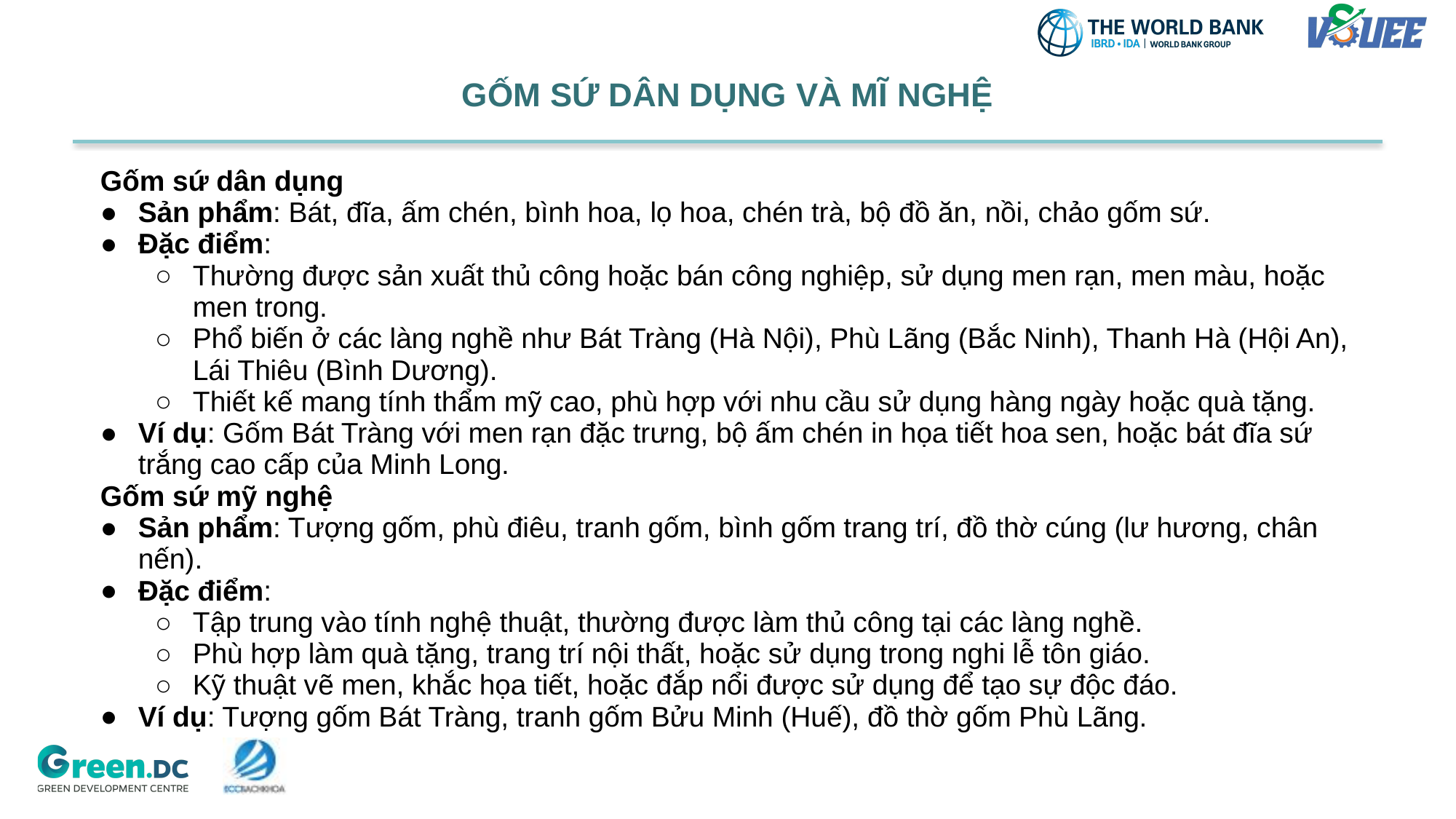

# GỐM SỨ DÂN DỤNG VÀ MĨ NGHỆ
Gốm sứ dân dụng
Sản phẩm: Bát, đĩa, ấm chén, bình hoa, lọ hoa, chén trà, bộ đồ ăn, nồi, chảo gốm sứ.
Đặc điểm:
Thường được sản xuất thủ công hoặc bán công nghiệp, sử dụng men rạn, men màu, hoặc men trong.
Phổ biến ở các làng nghề như Bát Tràng (Hà Nội), Phù Lãng (Bắc Ninh), Thanh Hà (Hội An), Lái Thiêu (Bình Dương).
Thiết kế mang tính thẩm mỹ cao, phù hợp với nhu cầu sử dụng hàng ngày hoặc quà tặng.
Ví dụ: Gốm Bát Tràng với men rạn đặc trưng, bộ ấm chén in họa tiết hoa sen, hoặc bát đĩa sứ trắng cao cấp của Minh Long.
Gốm sứ mỹ nghệ
Sản phẩm: Tượng gốm, phù điêu, tranh gốm, bình gốm trang trí, đồ thờ cúng (lư hương, chân nến).
Đặc điểm:
Tập trung vào tính nghệ thuật, thường được làm thủ công tại các làng nghề.
Phù hợp làm quà tặng, trang trí nội thất, hoặc sử dụng trong nghi lễ tôn giáo.
Kỹ thuật vẽ men, khắc họa tiết, hoặc đắp nổi được sử dụng để tạo sự độc đáo.
Ví dụ: Tượng gốm Bát Tràng, tranh gốm Bửu Minh (Huế), đồ thờ gốm Phù Lãng.